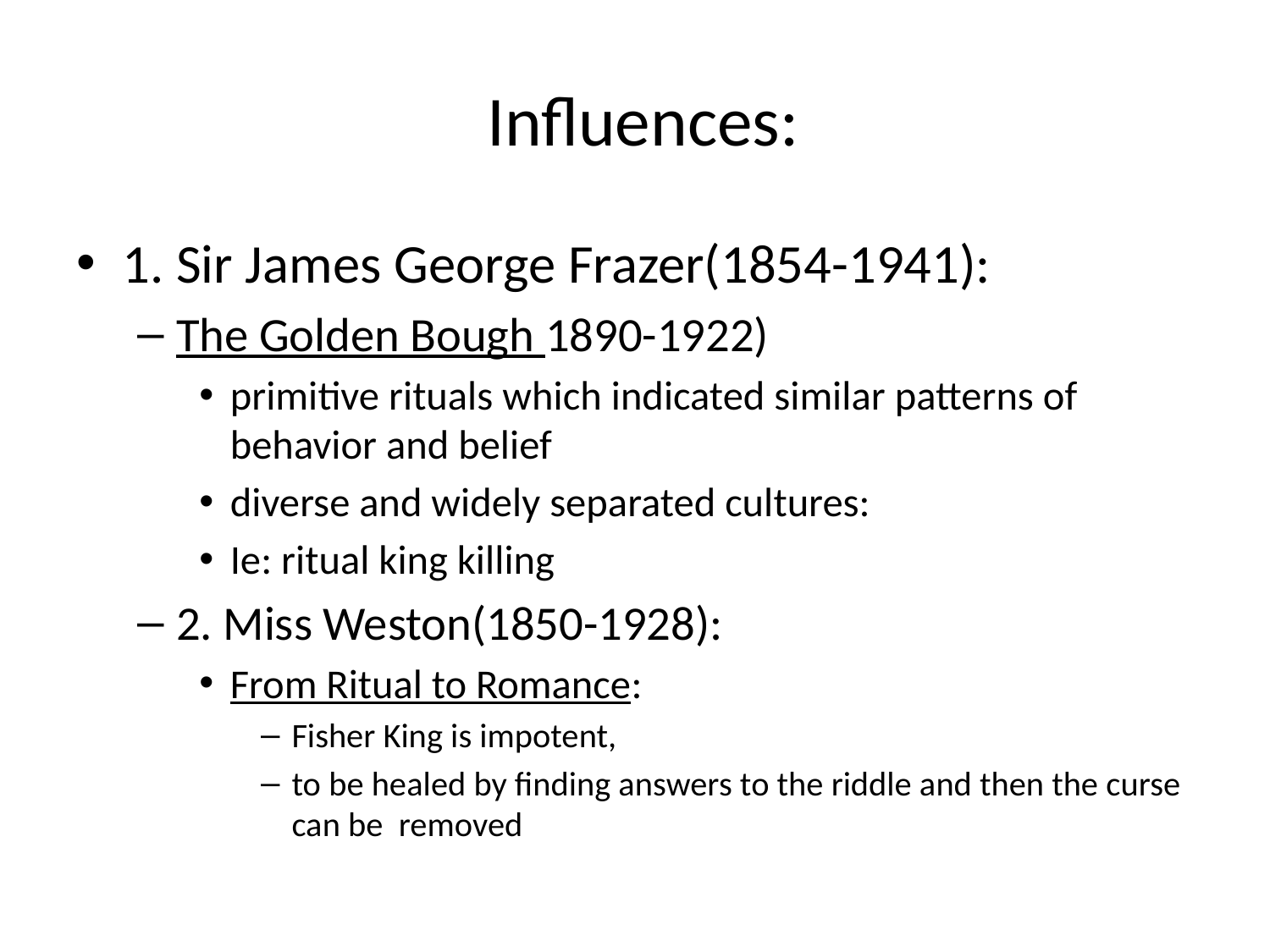

# Influences:
1. Sir James George Frazer(1854-1941):
The Golden Bough 1890-1922)
primitive rituals which indicated similar patterns of behavior and belief
diverse and widely separated cultures:
Ie: ritual king killing
2. Miss Weston(1850-1928):
From Ritual to Romance:
Fisher King is impotent,
to be healed by finding answers to the riddle and then the curse can be  removed